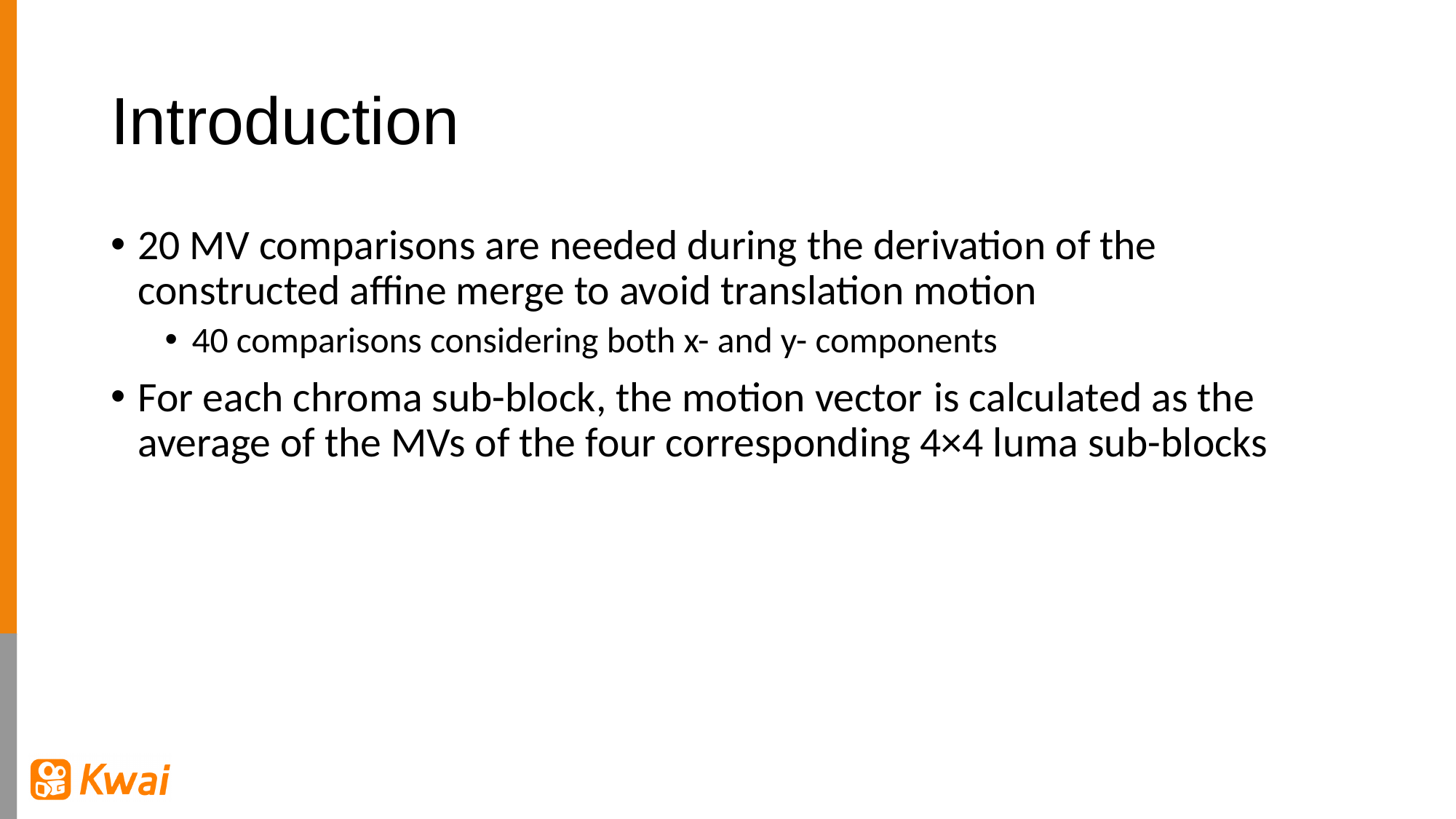

# Introduction
20 MV comparisons are needed during the derivation of the constructed affine merge to avoid translation motion
40 comparisons considering both x- and y- components
For each chroma sub-block, the motion vector is calculated as the average of the MVs of the four corresponding 4×4 luma sub-blocks